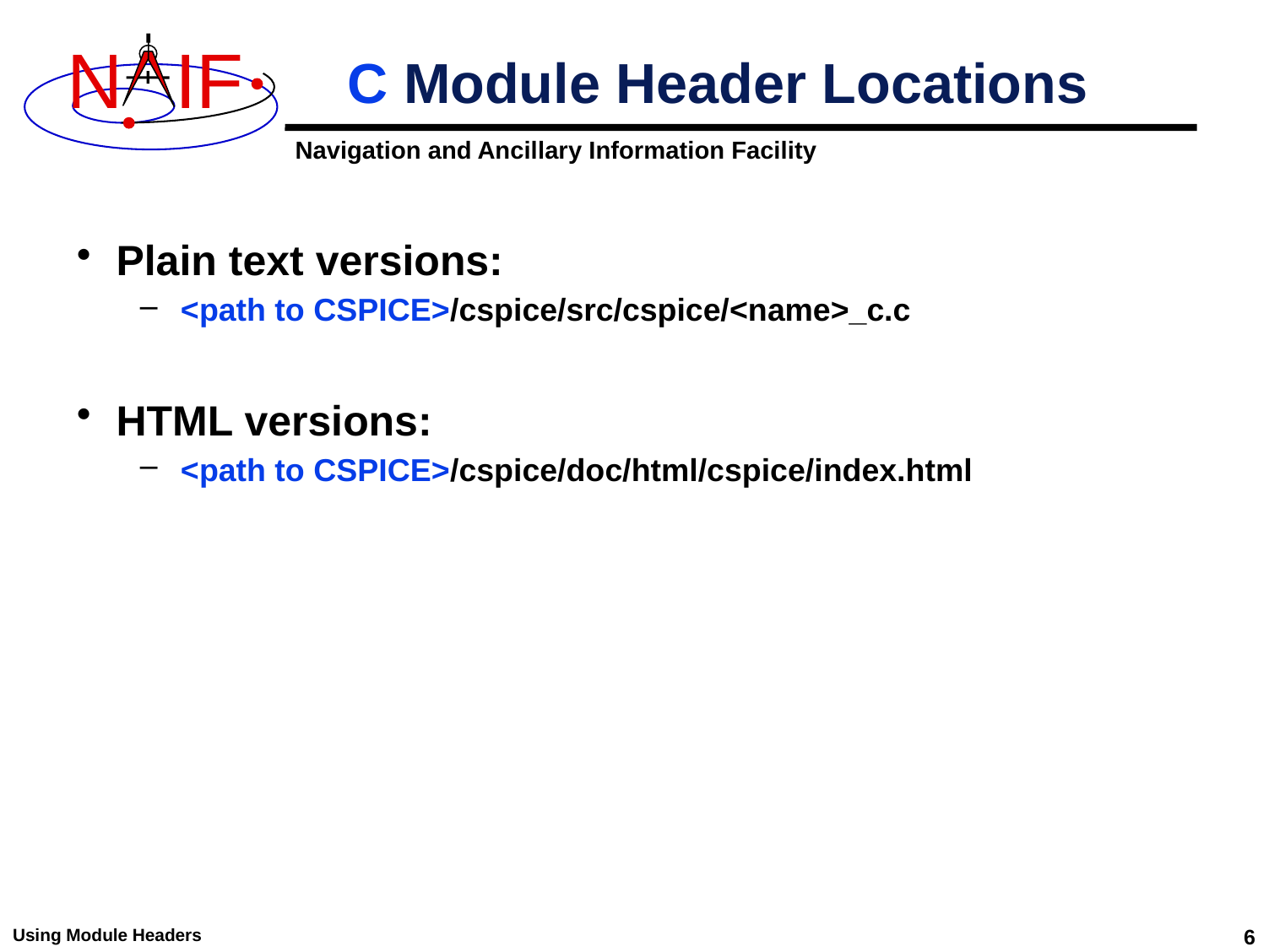

# C Module Header Locations
Plain text versions:
 <path to CSPICE>/cspice/src/cspice/<name>_c.c

HTML versions:
 <path to CSPICE>/cspice/doc/html/cspice/index.html
Using Module Headers
6